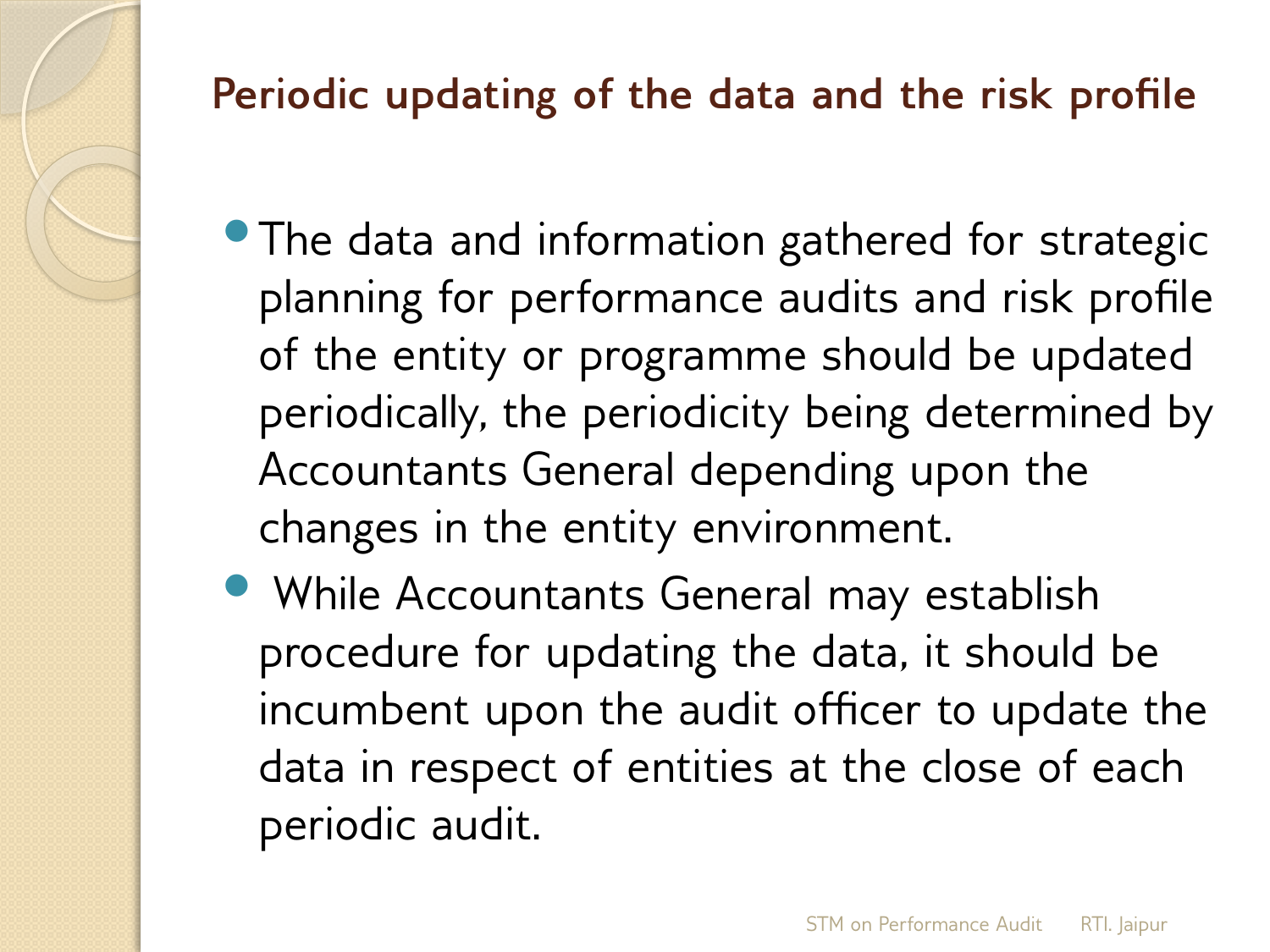

# Periodic updating of the data and the risk profile
The data and information gathered for strategic planning for performance audits and risk profile of the entity or programme should be updated periodically, the periodicity being determined by Accountants General depending upon the changes in the entity environment.
 While Accountants General may establish procedure for updating the data, it should be incumbent upon the audit officer to update the data in respect of entities at the close of each periodic audit.

STM on Performance Audit      RTI. Jaipur